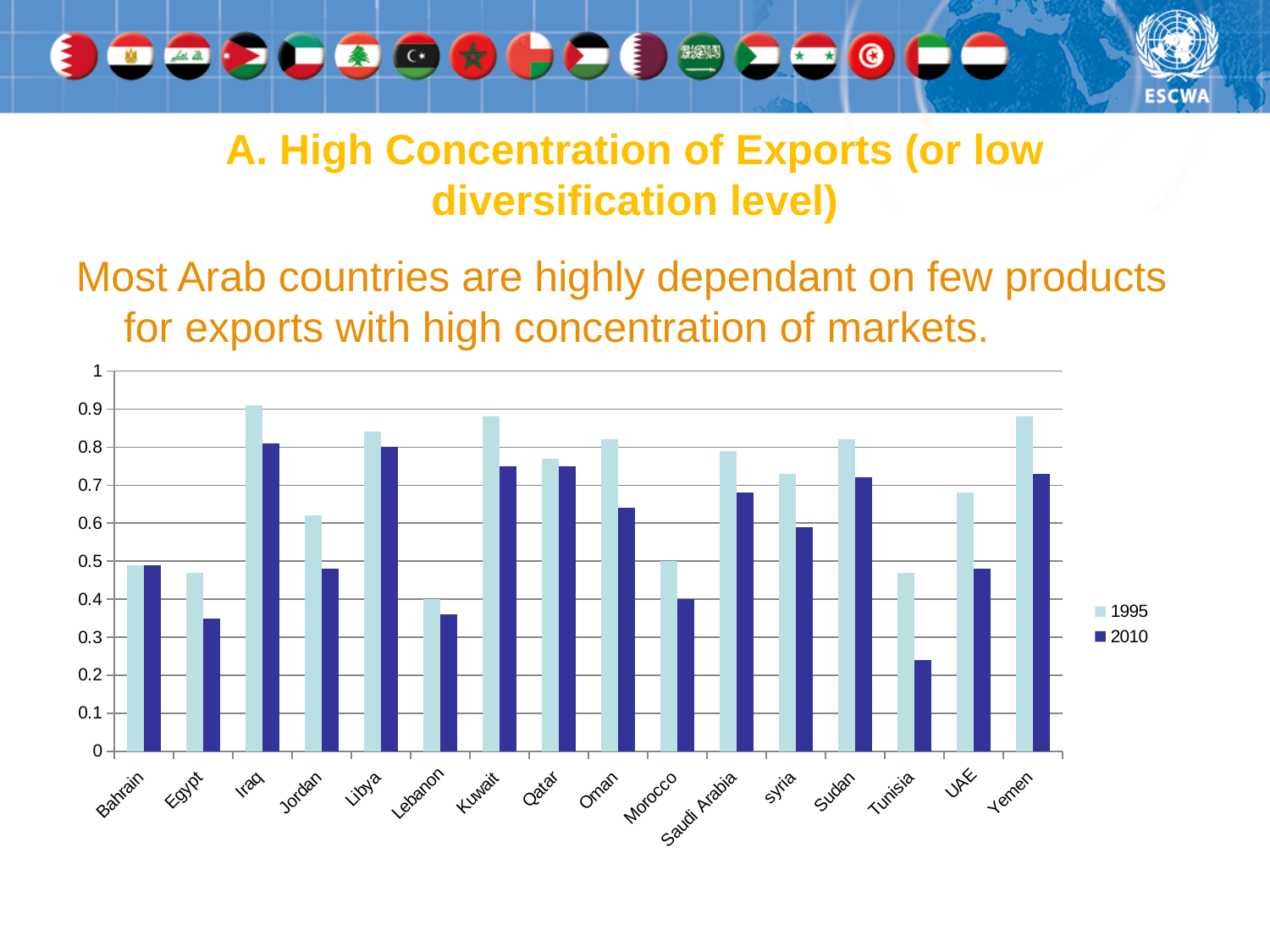

# A. High Concentration of Exports (or low diversification level)
Most Arab countries are highly dependant on few products for exports with high concentration of markets.

### Chart

| Category |  |  |
|---|---|---|
| Bahrain  | 0.4900000000000003 | 0.4900000000000003 |
| Egypt  | 0.4700000000000001 | 0.3500000000000003 |
| Iraq  | 0.91 | 0.81 |
| Jordan  | 0.620000000000001 | 0.4800000000000003 |
| Libya  | 0.8400000000000006 | 0.8 |
| Lebanon | 0.4 | 0.3600000000000003 |
| Kuwait  | 0.88 | 0.7500000000000011 |
| Qatar  | 0.7700000000000011 | 0.7500000000000011 |
| Oman  | 0.8200000000000006 | 0.6400000000000011 |
| Morocco  | 0.5 | 0.4 |
| Saudi Arabia  | 0.79 | 0.68 |
| syria  | 0.7300000000000006 | 0.59 |
| Sudan  | 0.8200000000000006 | 0.7200000000000006 |
| Tunisia  | 0.4700000000000001 | 0.2400000000000002 |
| UAE | 0.68 | 0.4800000000000003 |
| Yemen  | 0.88 | 0.7300000000000006 |